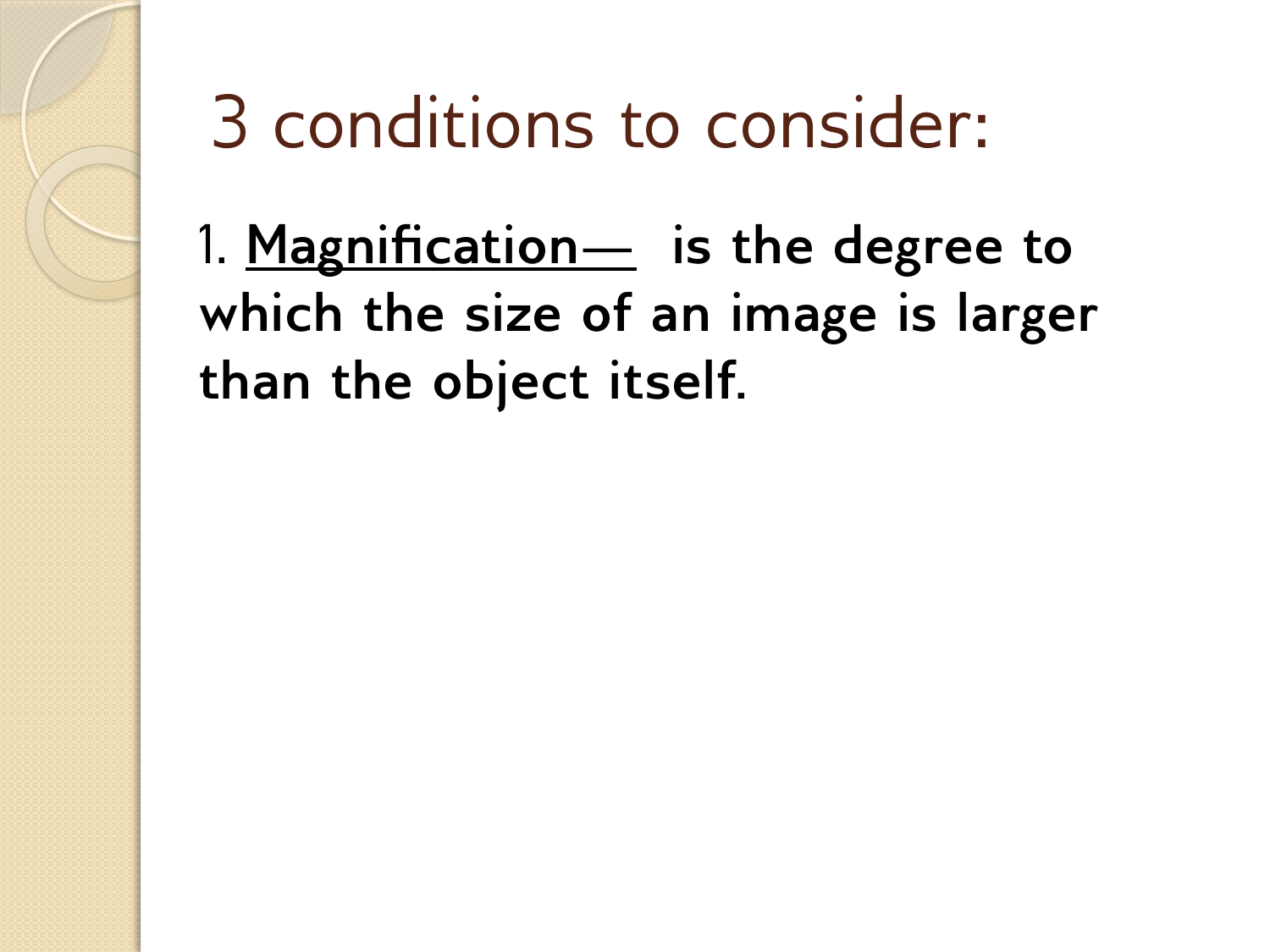

# 3 conditions to consider:
1. Magnification—  is the degree to which the size of an image is larger than the object itself.